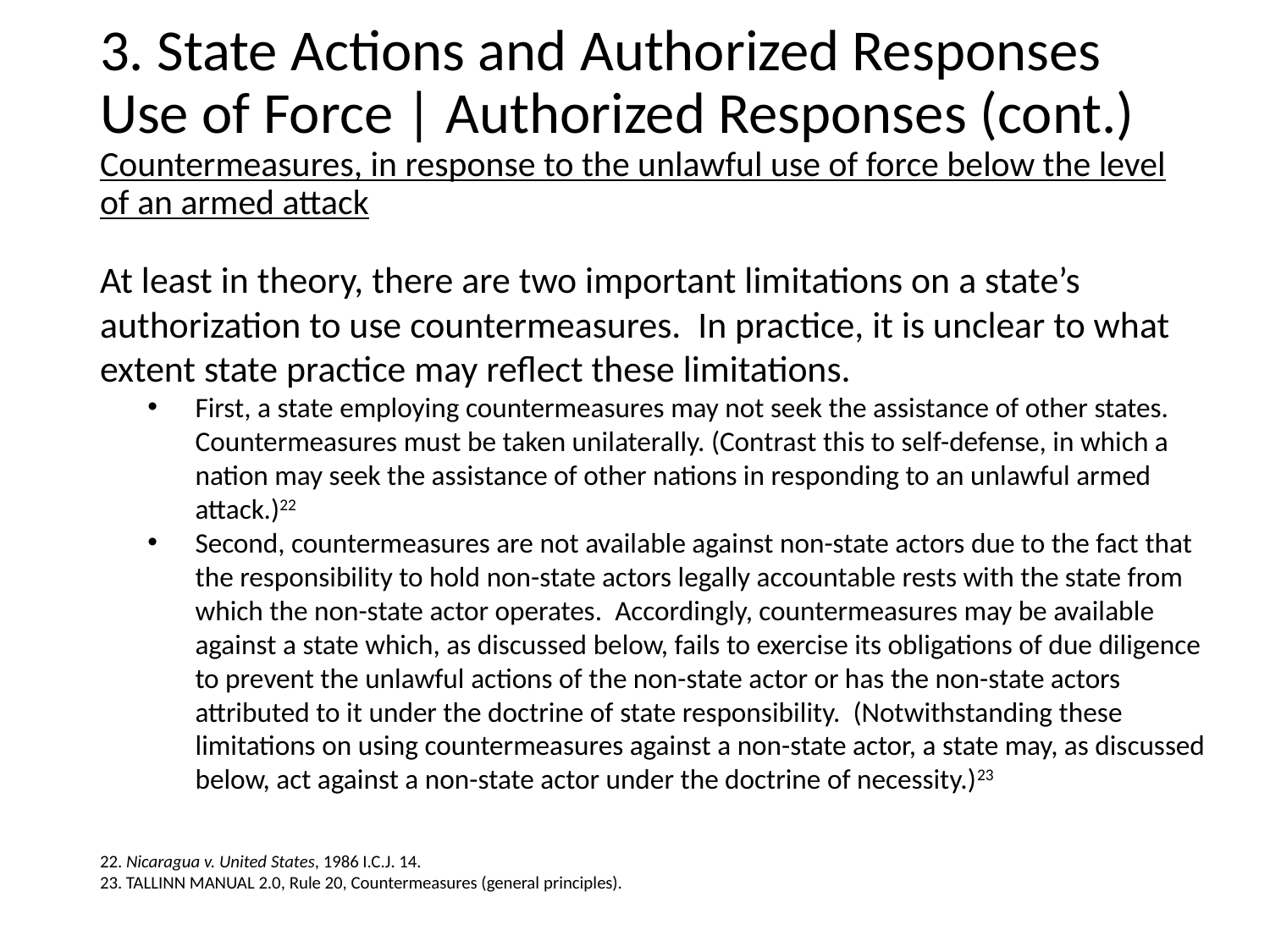

# 3. State Actions and Authorized Responses Use of Force | Authorized Responses (cont.) Countermeasures, in response to the unlawful use of force below the level of an armed attack
At least in theory, there are two important limitations on a state’s authorization to use countermeasures.  In practice, it is unclear to what extent state practice may reflect these limitations.
First, a state employing countermeasures may not seek the assistance of other states.  Countermeasures must be taken unilaterally. (Contrast this to self-defense, in which a nation may seek the assistance of other nations in responding to an unlawful armed attack.)22
Second, countermeasures are not available against non-state actors due to the fact that the responsibility to hold non-state actors legally accountable rests with the state from which the non-state actor operates.  Accordingly, countermeasures may be available against a state which, as discussed below, fails to exercise its obligations of due diligence to prevent the unlawful actions of the non-state actor or has the non-state actors attributed to it under the doctrine of state responsibility.  (Notwithstanding these limitations on using countermeasures against a non-state actor, a state may, as discussed below, act against a non-state actor under the doctrine of necessity.)23

22. Nicaragua v. United States, 1986 I.C.J. 14.
23. TALLINN MANUAL 2.0, Rule 20, Countermeasures (general principles).